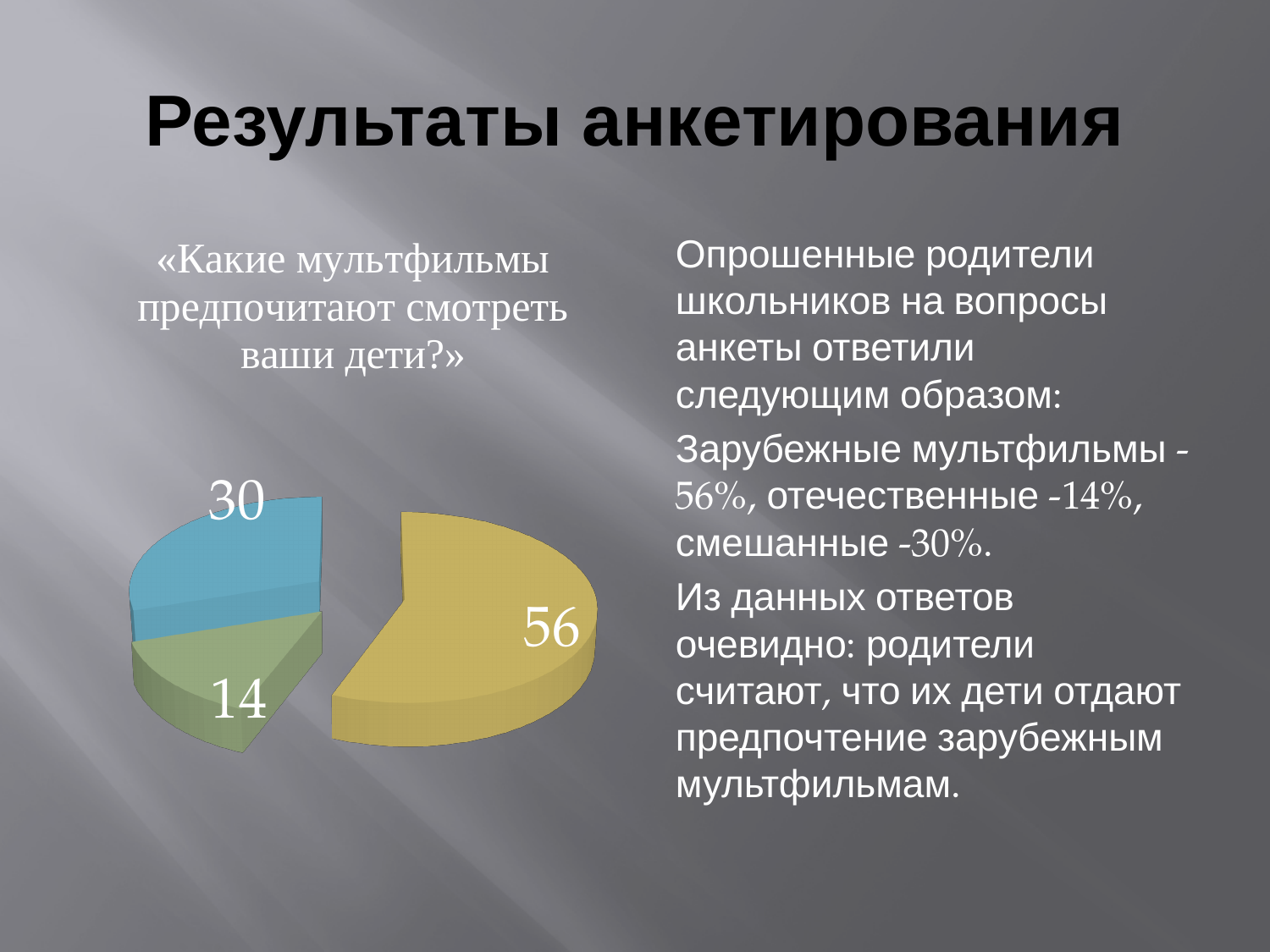

# Результаты анкетирования

[unsupported chart]

Опрошенные родители школьников на вопросы анкеты ответили следующим образом:
Зарубежные мультфильмы - 56%, отечественные -14%, смешанные -30%.
Из данных ответов очевидно: родители считают, что их дети отдают предпочтение зарубежным мультфильмам.